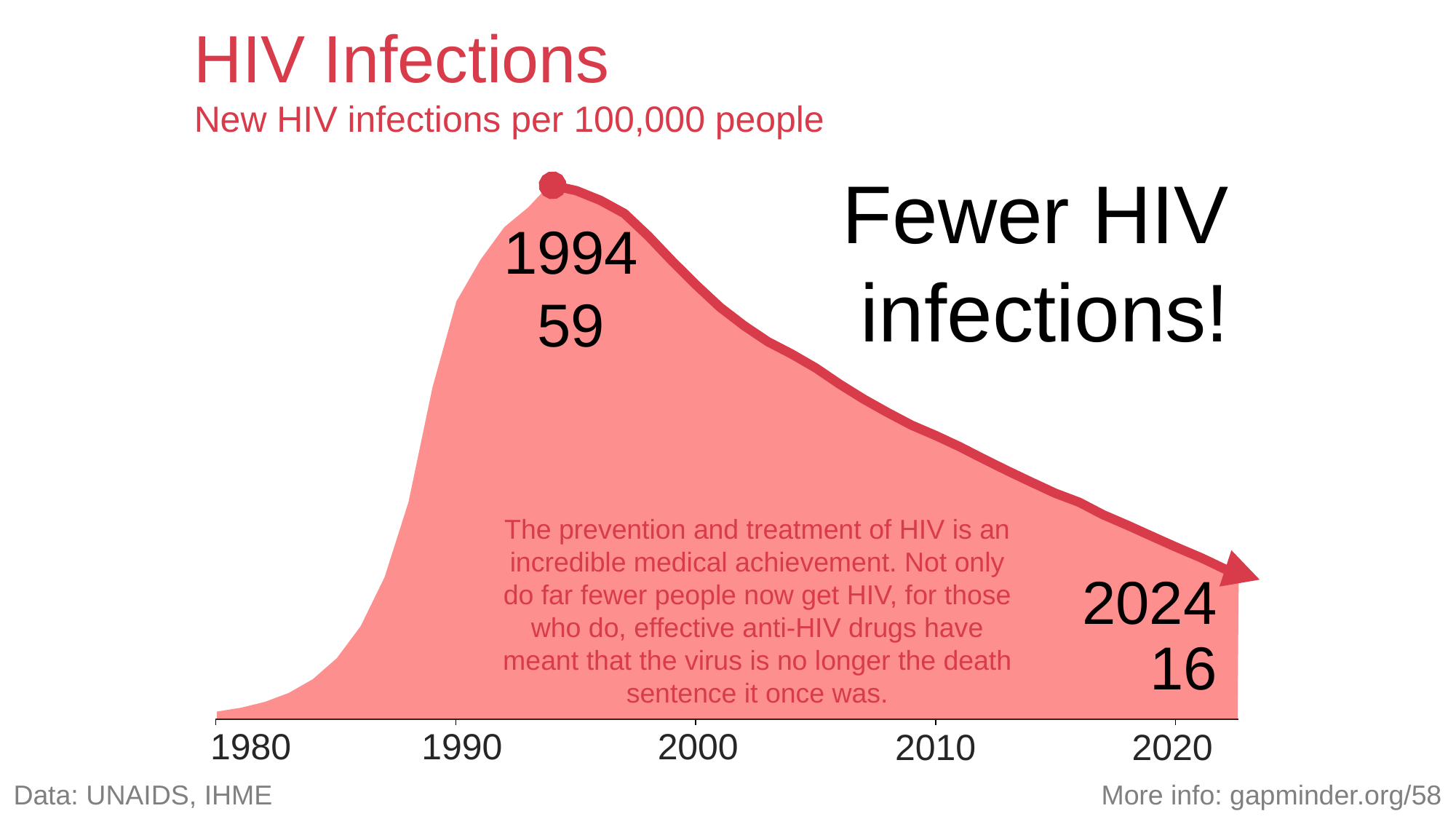

HIV Infections
New HIV infections per 100,000 people
Fewer HIV infections!

1994
59
The prevention and treatment of HIV is an incredible medical achievement. Not only do far fewer people now get HIV, for those who do, effective anti-HIV drugs have meant that the virus is no longer the death sentence it once was.

2024
16
1980
1990
2000
2020
2010

Data: UNAIDS, IHME
More info: gapminder.org/58